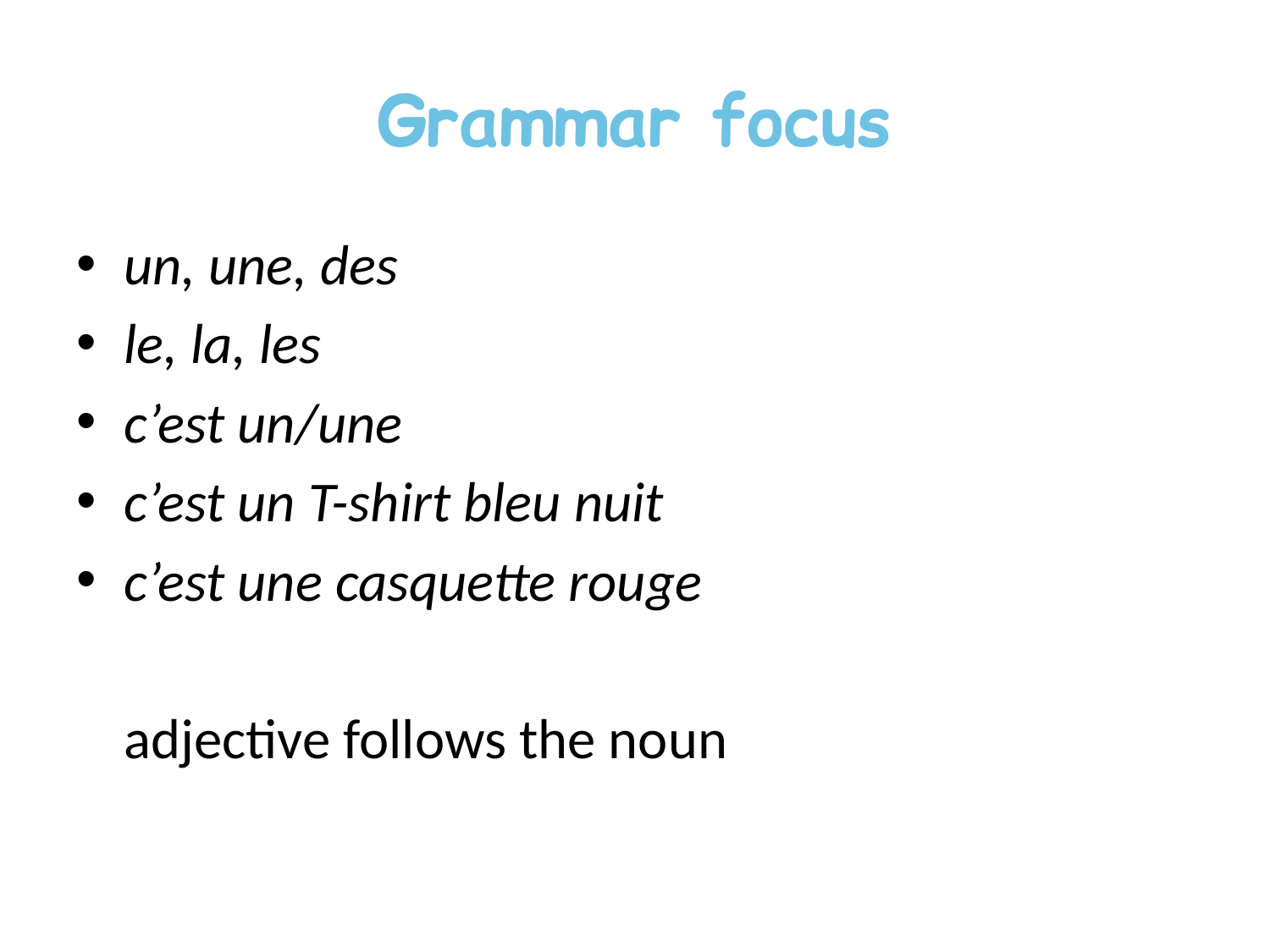

un, une, des
le, la, les
c’est un/une
c’est un T-shirt bleu nuit
c’est une casquette rouge

	adjective follows the noun
# Grammar focus